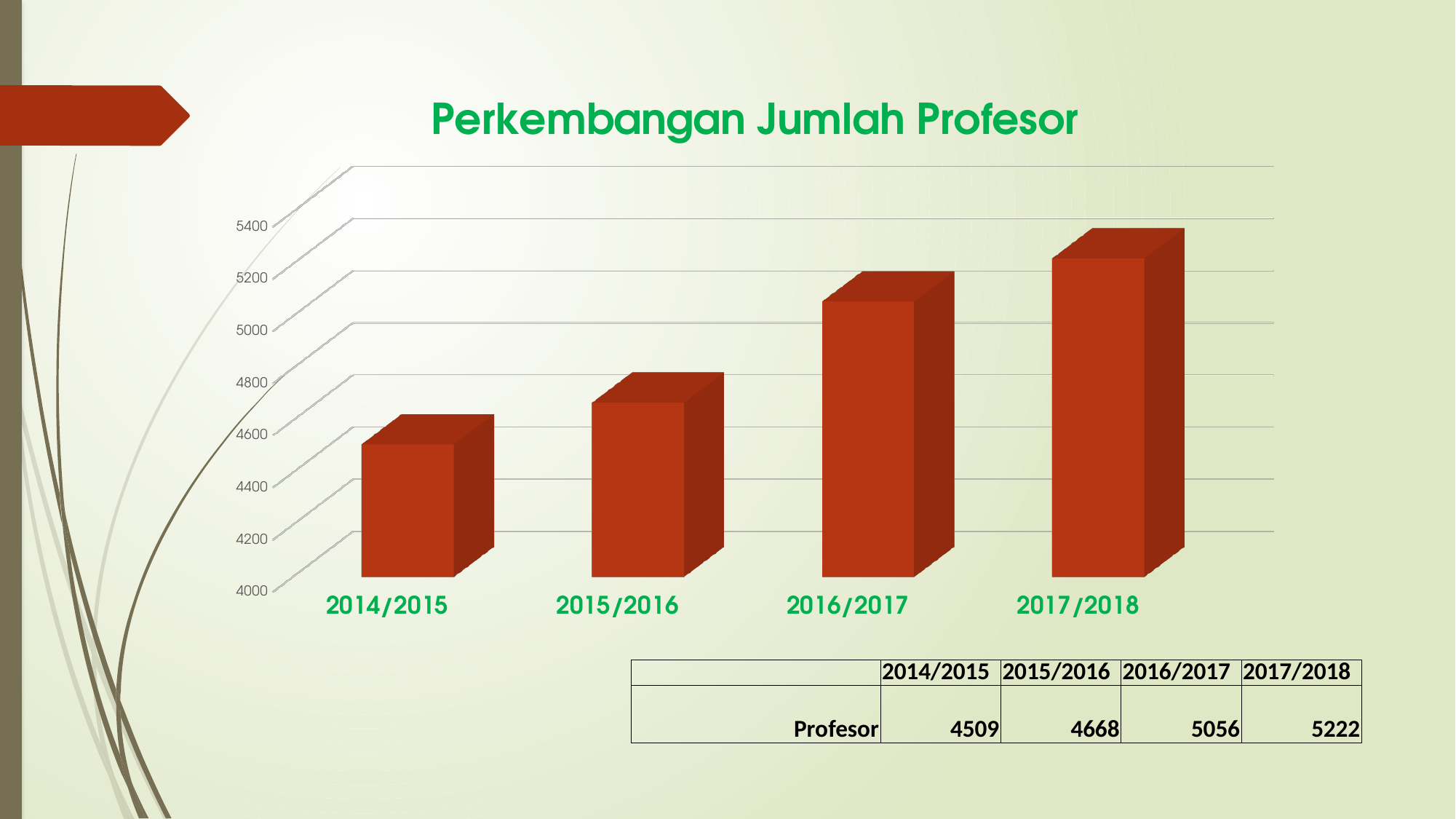

[unsupported chart]

|  | 2014/2015 | 2015/2016 | 2016/2017 | 2017/2018 |
| --- | --- | --- | --- | --- |
| Profesor | 4509 | 4668 | 5056 | 5222 |